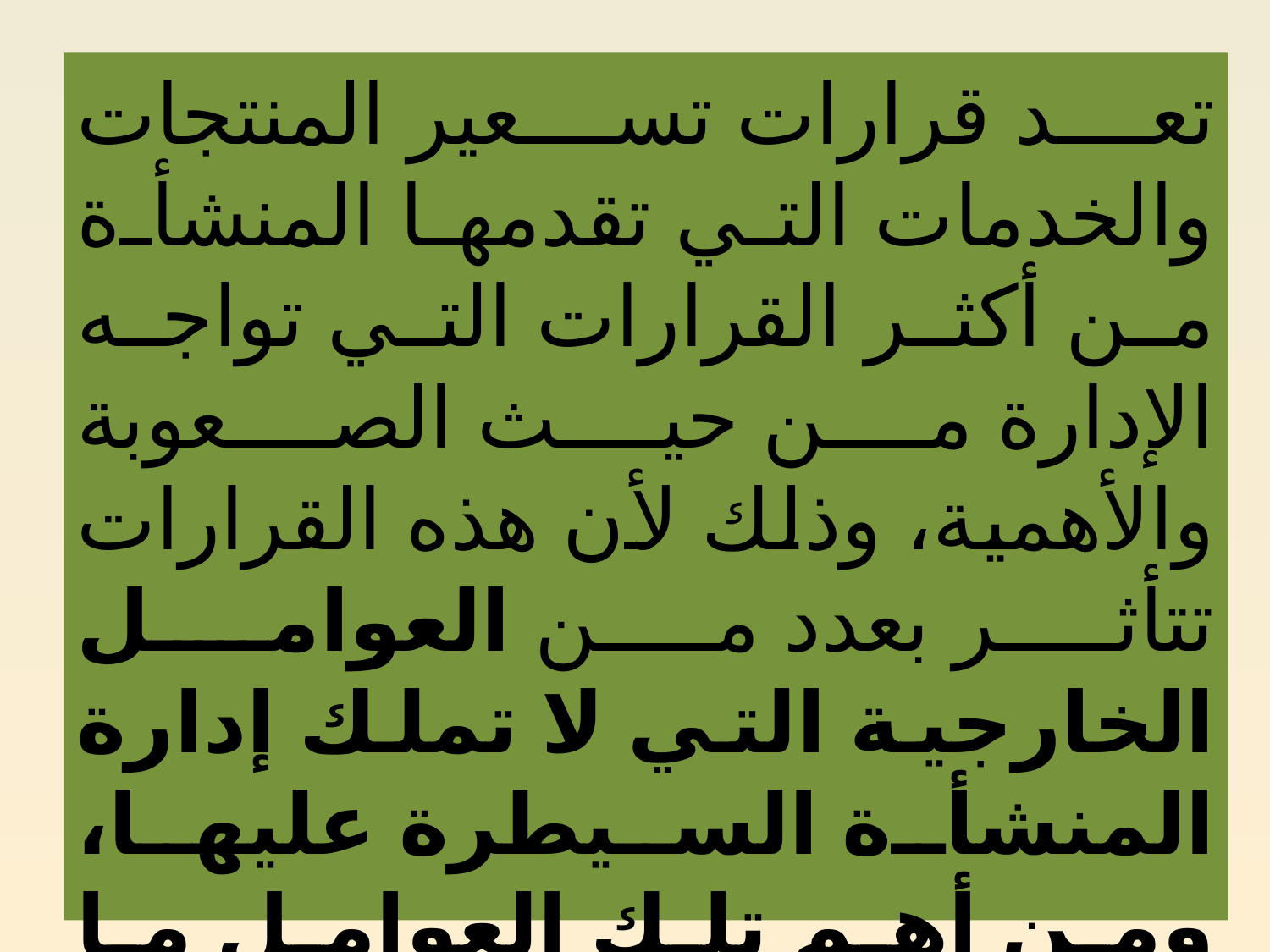

تعد قرارات تسعير المنتجات والخدمات التي تقدمها المنشأة من أكثر القرارات التي تواجه الإدارة من حيث الصعوبة والأهمية، وذلك لأن هذه القرارات تتأثر بعدد من العوامل الخارجية التي لا تملك إدارة المنشأة السيطرة عليها، ومن أهم تلك العوامل ما يلي: